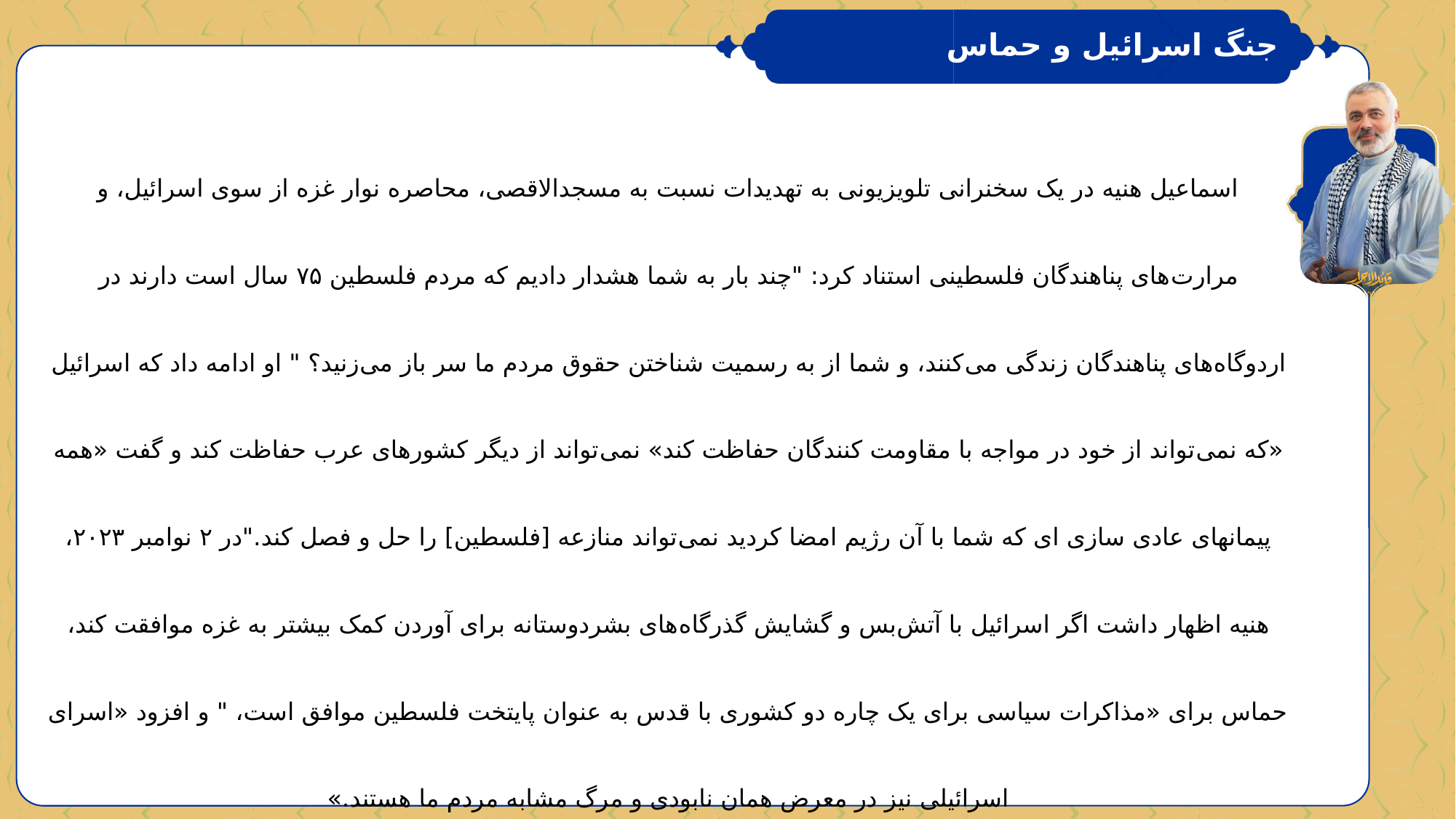

جنگ اسرائیل و حماس
اسماعیل هنیه در یک سخنرانی تلویزیونی به تهدیدات نسبت به مسجدالاقصی، محاصره نوار غزه از سوی اسرائیل، و مرارت‌های پناهندگان فلسطینی استناد کرد: "چند بار به شما هشدار دادیم که مردم فلسطین ۷۵ سال است دارند در اردوگاه‌های پناهندگان زندگی می‌کنند، و شما از به رسمیت شناختن حقوق مردم ما سر باز می‌زنید؟ " او ادامه داد که اسرائیل «که نمی‌تواند از خود در مواجه با مقاومت کنندگان حفاظت کند» نمی‌تواند از دیگر کشورهای عرب حفاظت کند و گفت «همه پیمانهای عادی سازی ای که شما با آن رژیم امضا کردید نمی‌تواند منازعه [فلسطین] را حل و فصل کند."در ۲ نوامبر ۲۰۲۳، هنیه اظهار داشت اگر اسرائیل با آتش‌بس و گشایش گذرگاه‌های بشردوستانه برای آوردن کمک بیشتر به غزه موافقت کند، حماس برای «مذاکرات سیاسی برای یک چاره دو کشوری با قدس به عنوان پایتخت فلسطین موافق است، " و افزود «اسرای اسرائیلی نیز در معرض همان نابودی و مرگ مشابه مردم ما هستند.»